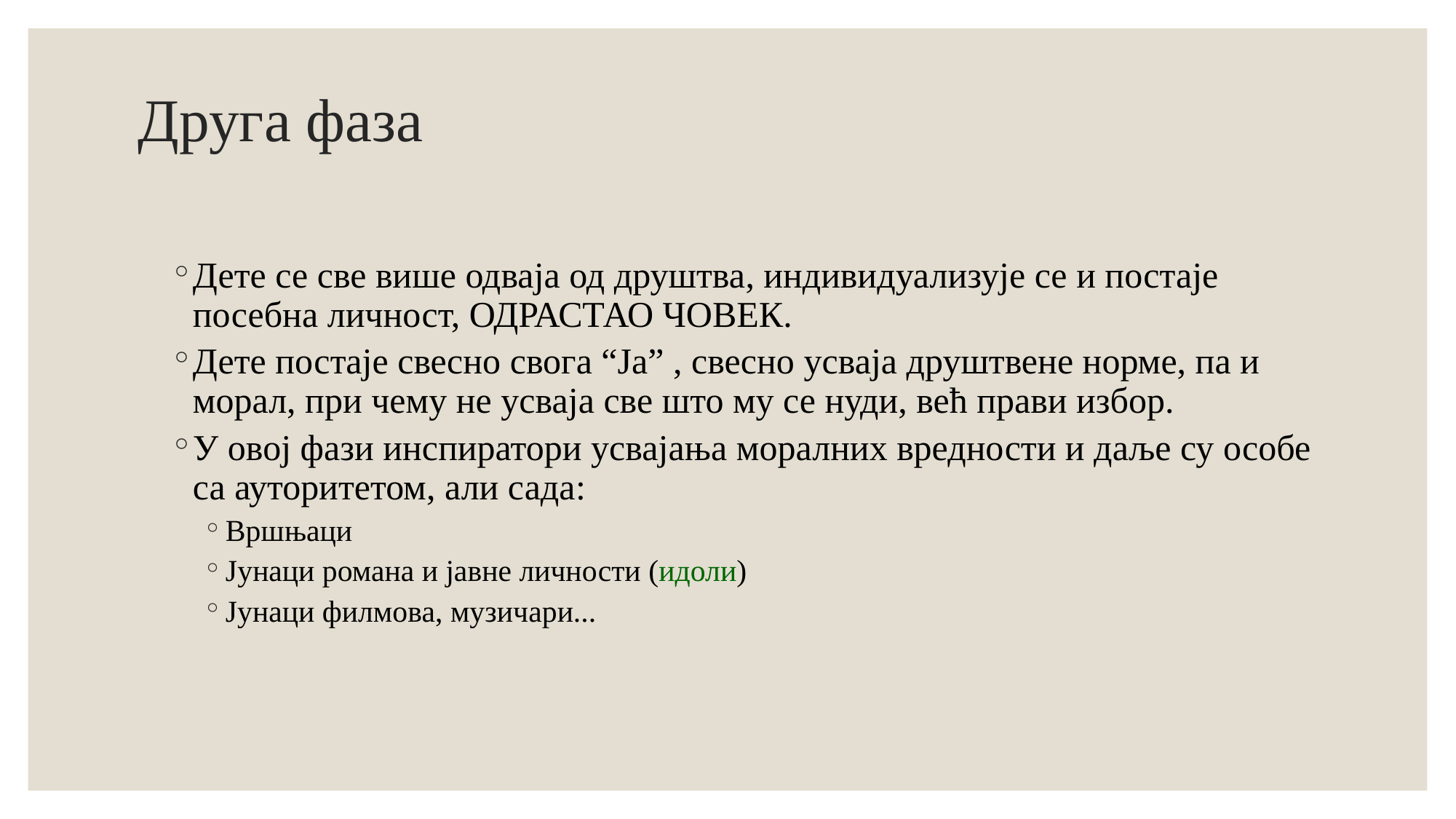

# Друга фаза
Дете се све више одваја од друштва, индивидуализује се и постаје посебна личност, ОДРАСТАО ЧОВЕК.
Дете постаје свесно свога “Ја” , свесно усваја друштвене норме, па и морал, при чему не усваја све што му се нуди, већ прави избор.
У овој фази инспиратори усвајања моралних вредности и даље су особе са ауторитетом, али сада:
Вршњаци
Јунаци романа и јавне личности (идоли)
Јунаци филмова, музичари...